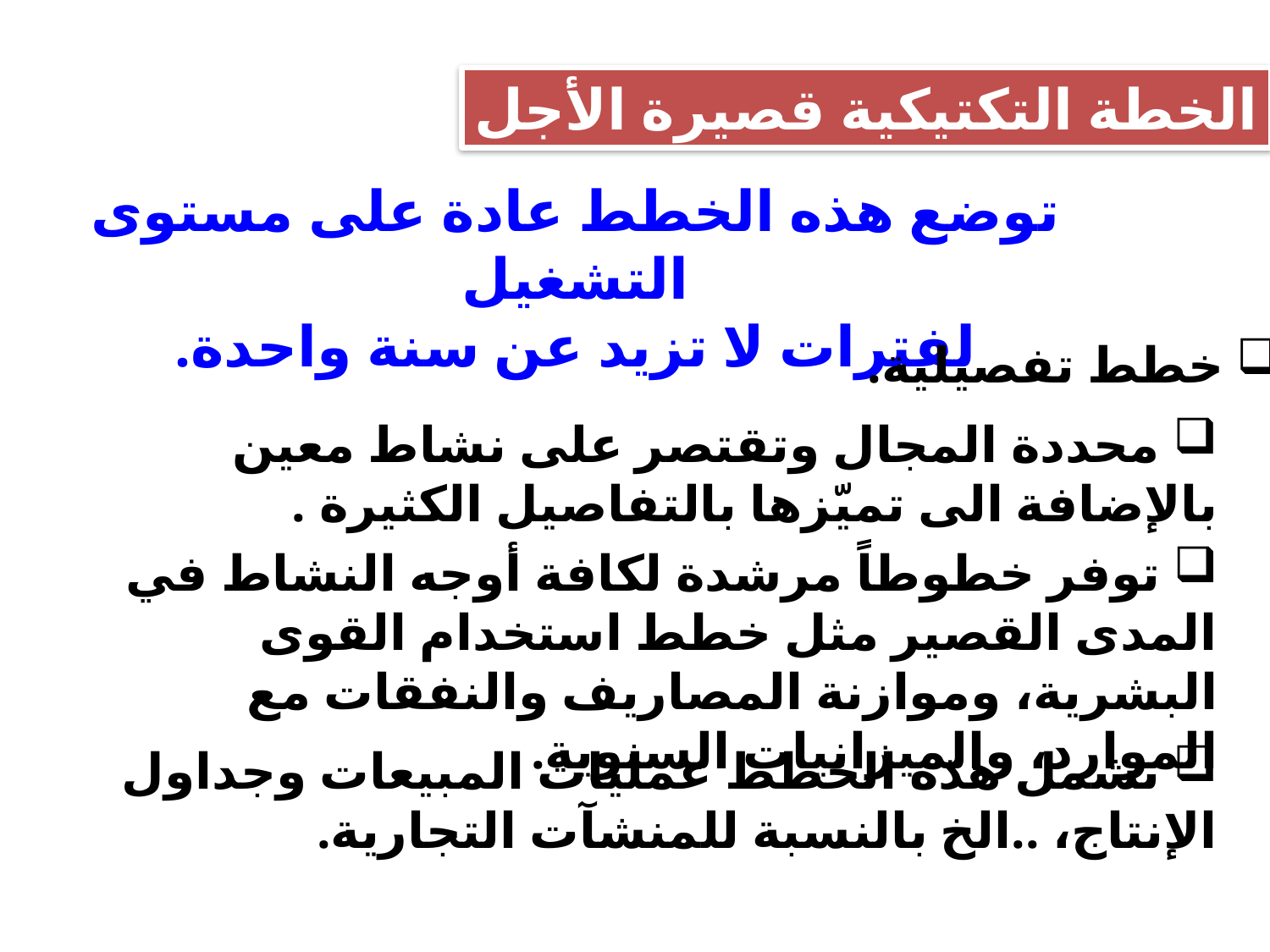

الخطة التكتيكية قصيرة الأجل
3
توضع هذه الخطط عادة على مستوى التشغيل
 لفترات لا تزيد عن سنة واحدة.
 خطط تفصيلية.
 محددة المجال وتقتصر على نشاط معين بالإضافة الى تميّزها بالتفاصيل الكثيرة .
 توفر خطوطاً مرشدة لكافة أوجه النشاط في المدى القصير مثل خطط استخدام القوى البشرية، وموازنة المصاريف والنفقات مع الموارد، والميزانيات السنوية.
 تشمل هذه الخطط عمليات المبيعات وجداول الإنتاج، ..الخ بالنسبة للمنشآت التجارية.